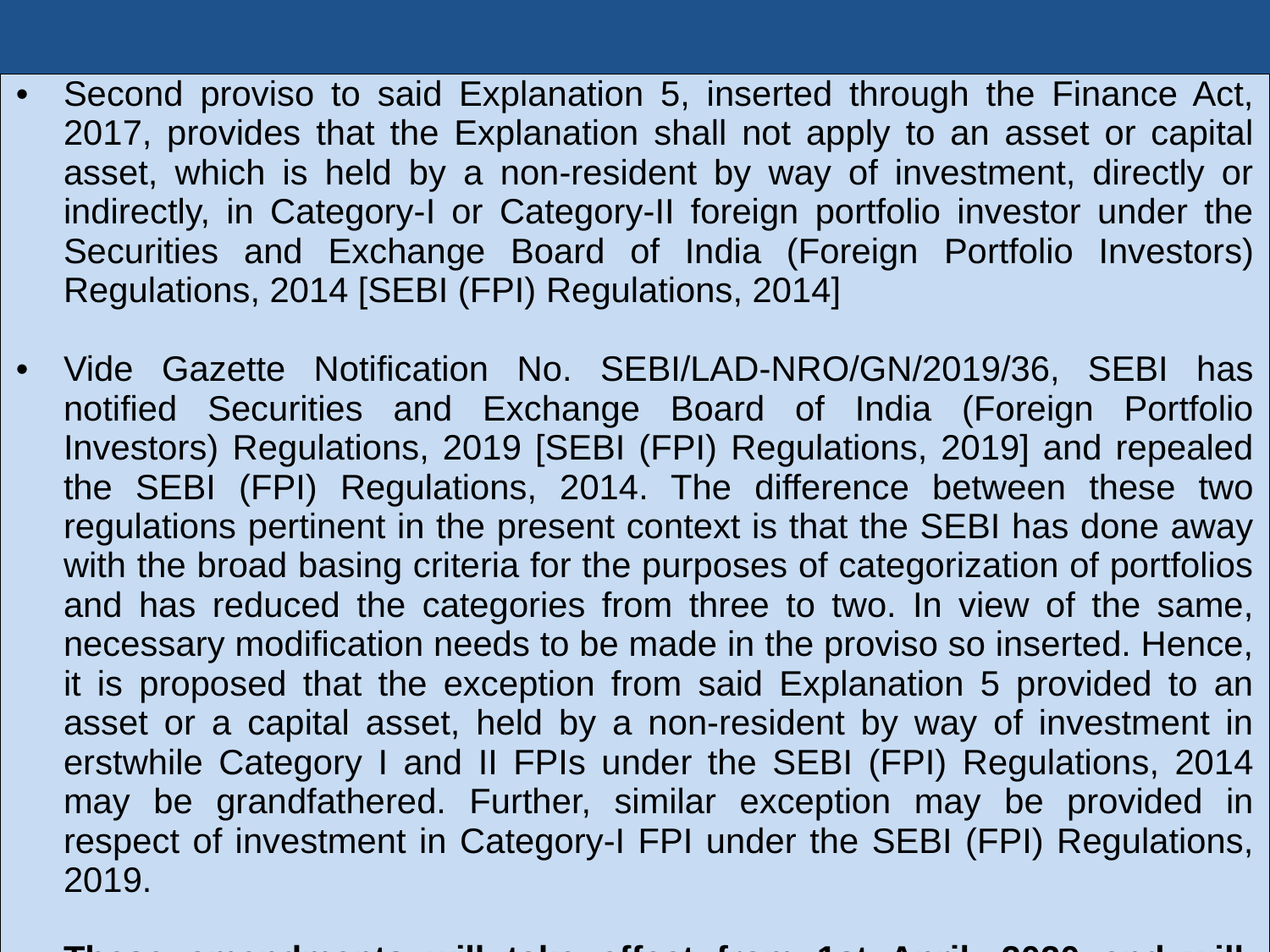

Contd….
#
| Second proviso to said Explanation 5, inserted through the Finance Act, 2017, provides that the Explanation shall not apply to an asset or capital asset, which is held by a non-resident by way of investment, directly or indirectly, in Category-I or Category-II foreign portfolio investor under the Securities and Exchange Board of India (Foreign Portfolio Investors) Regulations, 2014 [SEBI (FPI) Regulations, 2014] Vide Gazette Notification No. SEBI/LAD-NRO/GN/2019/36, SEBI has notified Securities and Exchange Board of India (Foreign Portfolio Investors) Regulations, 2019 [SEBI (FPI) Regulations, 2019] and repealed the SEBI (FPI) Regulations, 2014. The difference between these two regulations pertinent in the present context is that the SEBI has done away with the broad basing criteria for the purposes of categorization of portfolios and has reduced the categories from three to two. In view of the same, necessary modification needs to be made in the proviso so inserted. Hence, it is proposed that the exception from said Explanation 5 provided to an asset or a capital asset, held by a non-resident by way of investment in erstwhile Category I and II FPIs under the SEBI (FPI) Regulations, 2014 may be grandfathered. Further, similar exception may be provided in respect of investment in Category-I FPI under the SEBI (FPI) Regulations, 2019. These amendments will take effect from 1st April, 2020 and will, accordingly, apply in relation to the assessment year 2020-21 and subsequent assessment years. |
| --- |
172